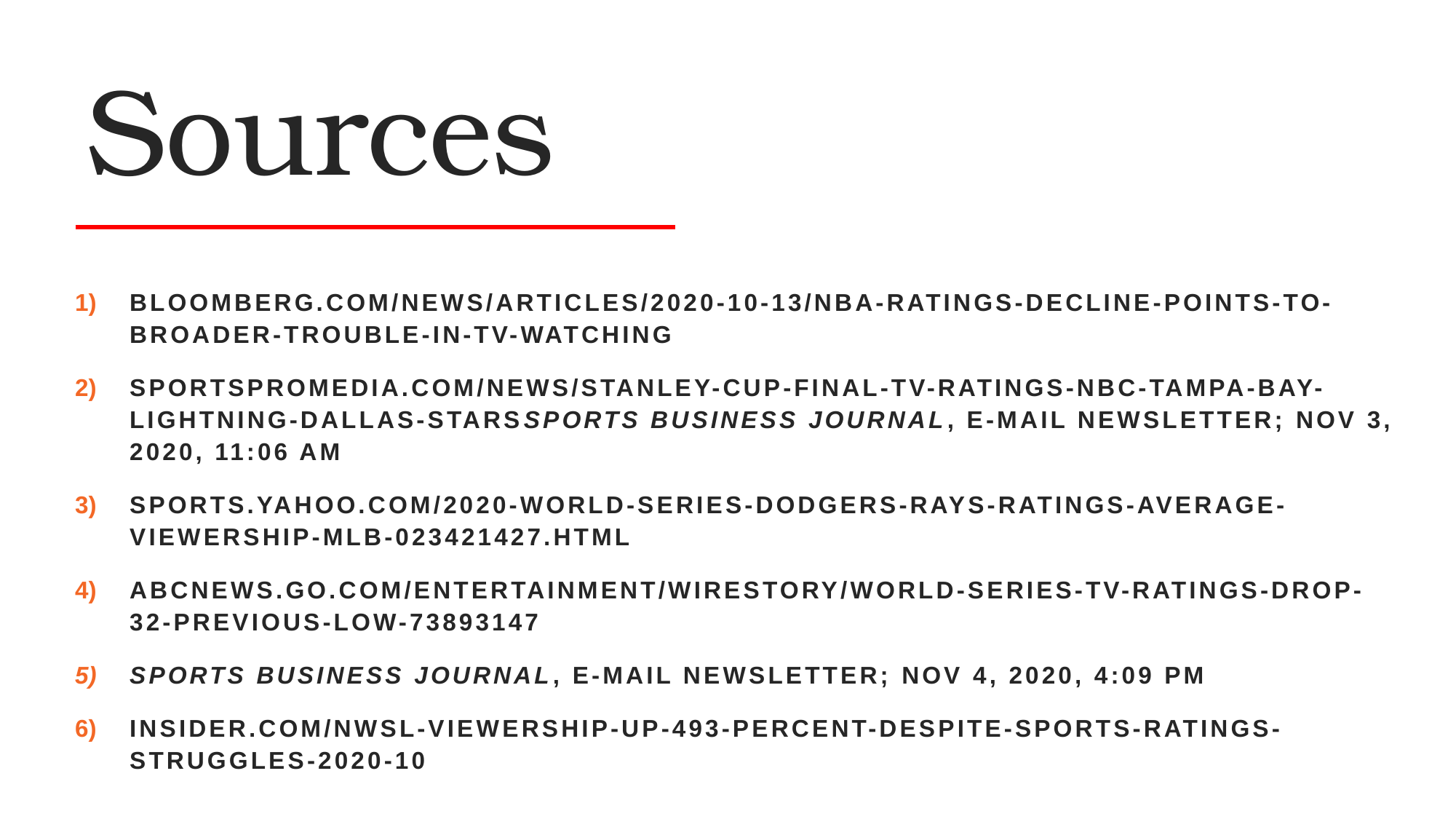

Sources
bloomberg.com/news/articles/2020-10-13/nba-ratings-decline-points-to-broader-trouble-in-tv-watching
sportspromedia.com/news/stanley-cup-final-tv-ratings-nbc-tampa-bay-lightning-dallas-starsSports business journal, e-mail newsletter; Nov 3, 2020, 11:06 AM
sports.yahoo.com/2020-world-series-dodgers-rays-ratings-average-viewership-mlb-023421427.html
abcnews.go.com/Entertainment/wireStory/world-series-tv-ratings-drop-32-previous-low-73893147
Sports business journal, e-mail newsletter; Nov 4, 2020, 4:09 PM
insider.com/nwsl-viewership-up-493-percent-despite-sports-ratings-struggles-2020-10